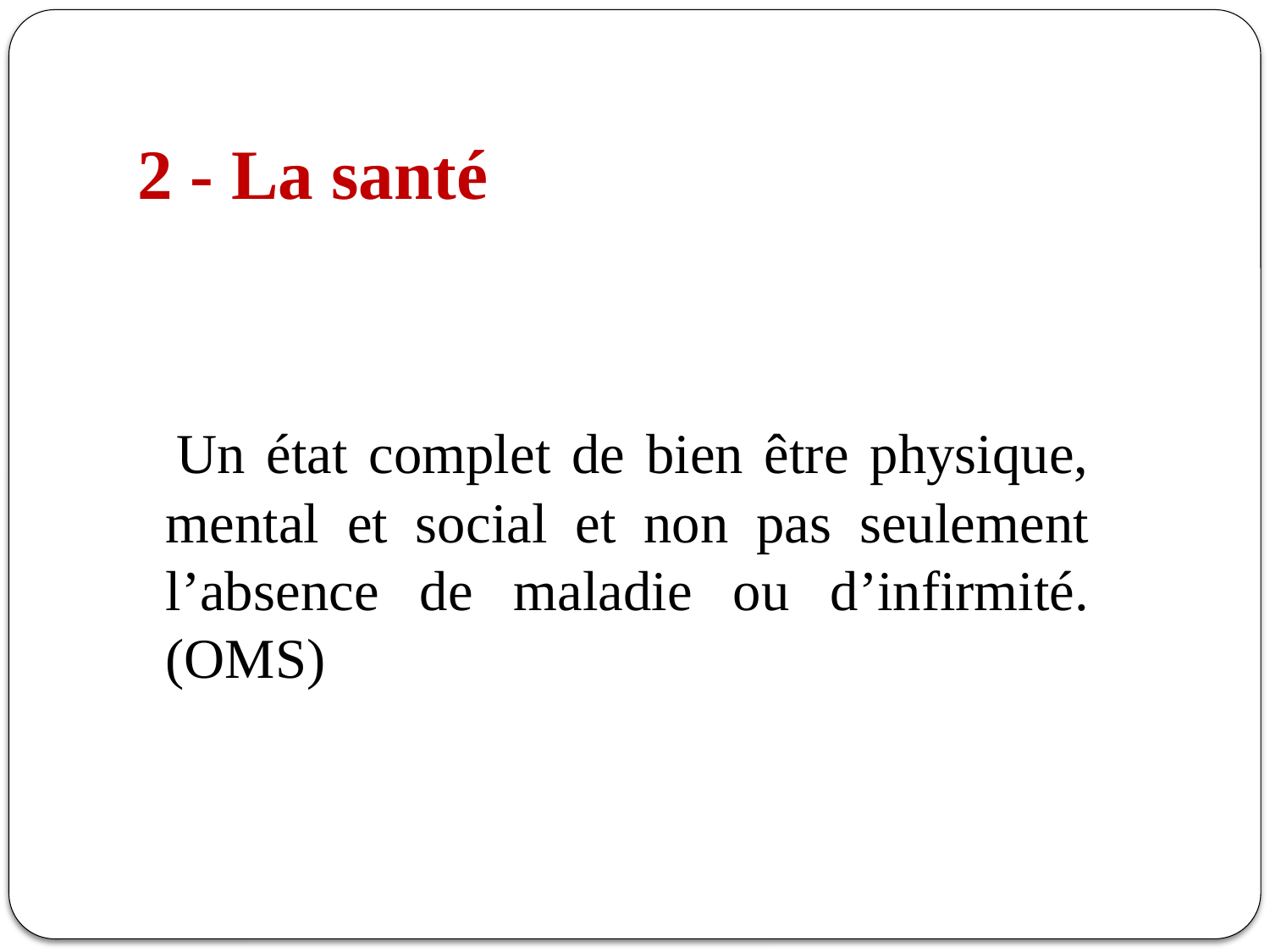

# 2 - La santé

  Un état complet de bien être physique, mental et social et non pas seulement l’absence de maladie ou d’infirmité. (OMS)